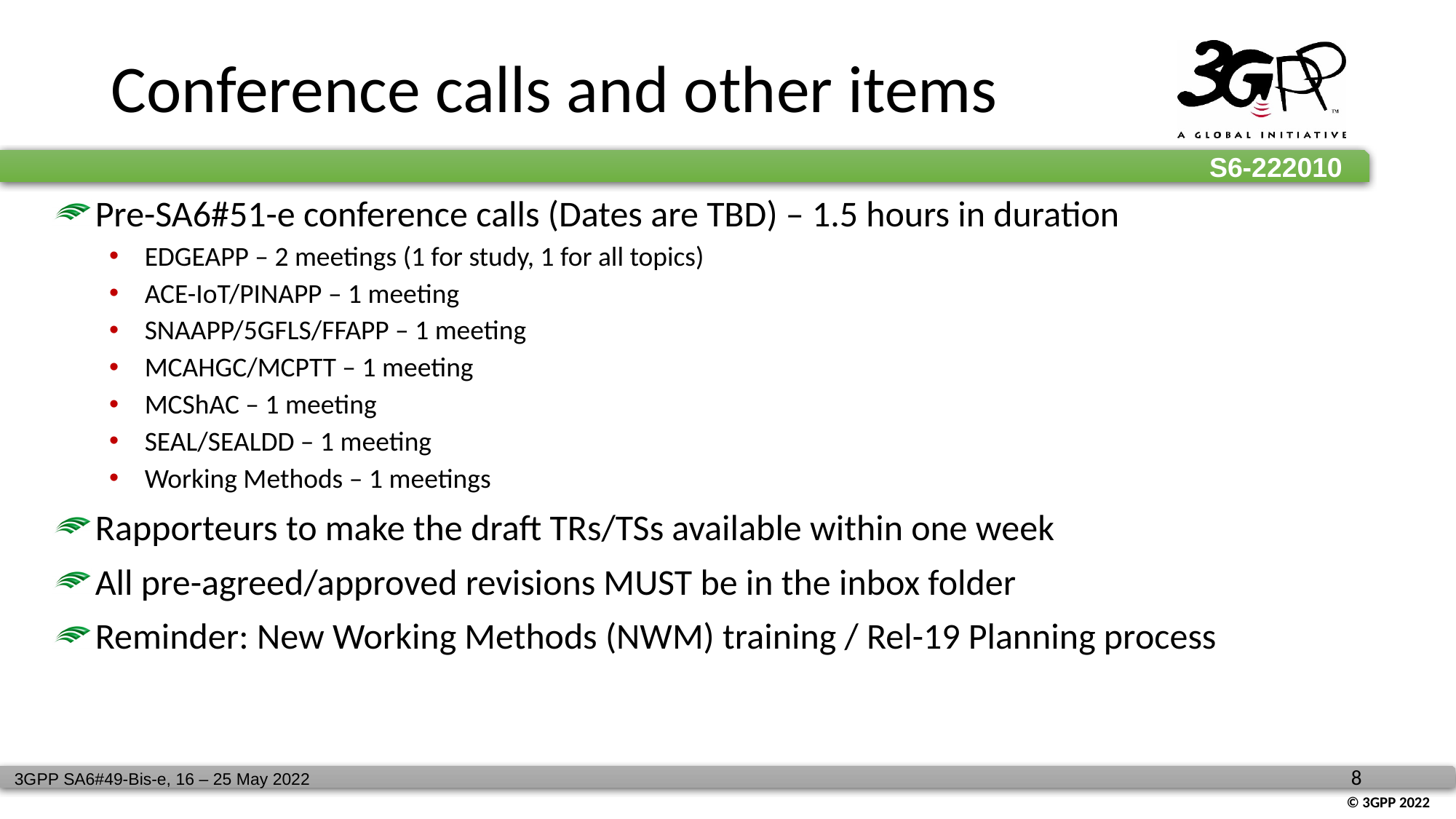

# Conference calls and other items
Pre-SA6#51-e conference calls (Dates are TBD) – 1.5 hours in duration
EDGEAPP – 2 meetings (1 for study, 1 for all topics)
ACE-IoT/PINAPP – 1 meeting
SNAAPP/5GFLS/FFAPP – 1 meeting
MCAHGC/MCPTT – 1 meeting
MCShAC – 1 meeting
SEAL/SEALDD – 1 meeting
Working Methods – 1 meetings
Rapporteurs to make the draft TRs/TSs available within one week
All pre-agreed/approved revisions MUST be in the inbox folder
Reminder: New Working Methods (NWM) training / Rel-19 Planning process